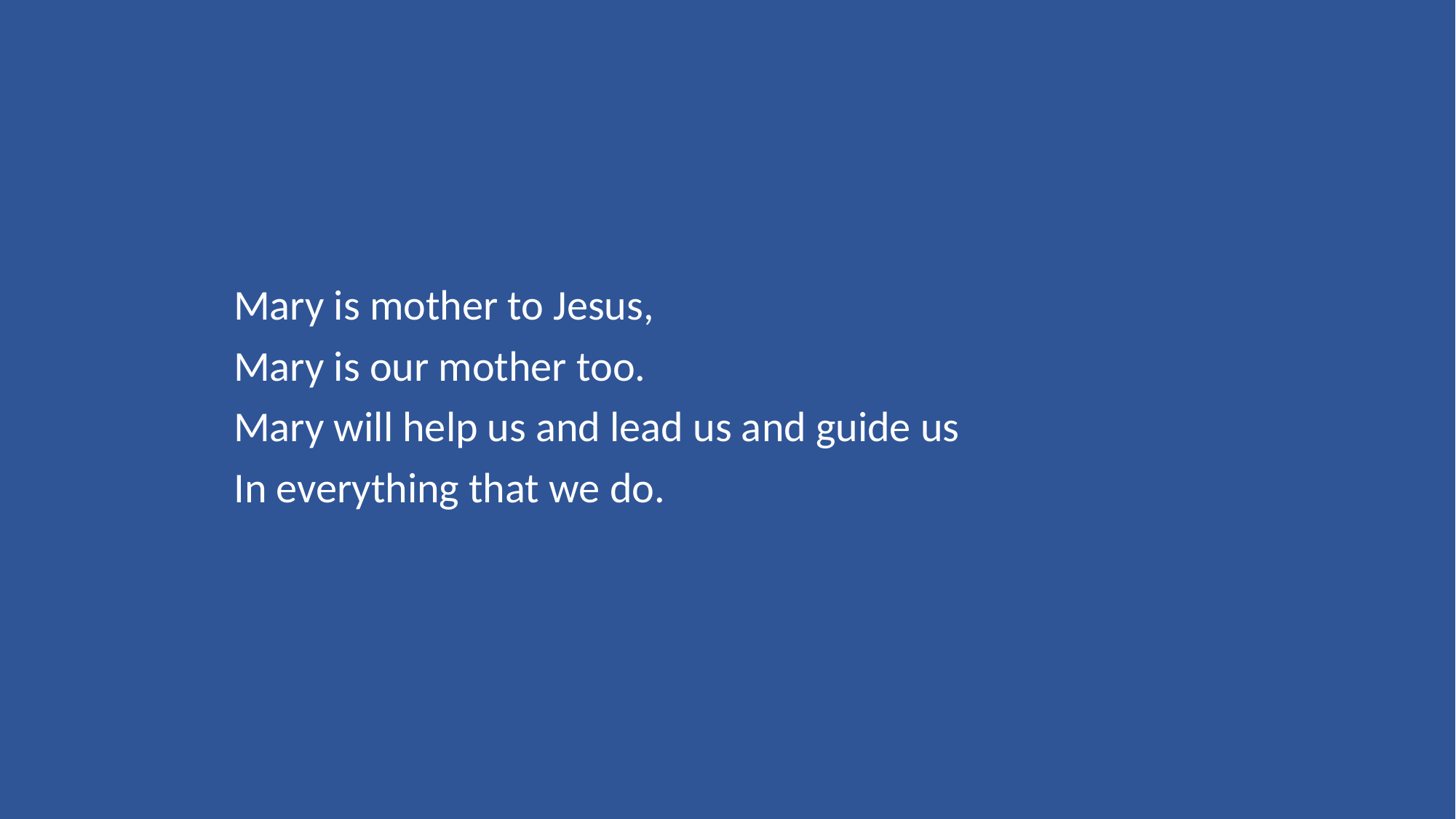

Mary is mother to Jesus,
Mary is our mother too.
Mary will help us and lead us and guide us
In everything that we do.